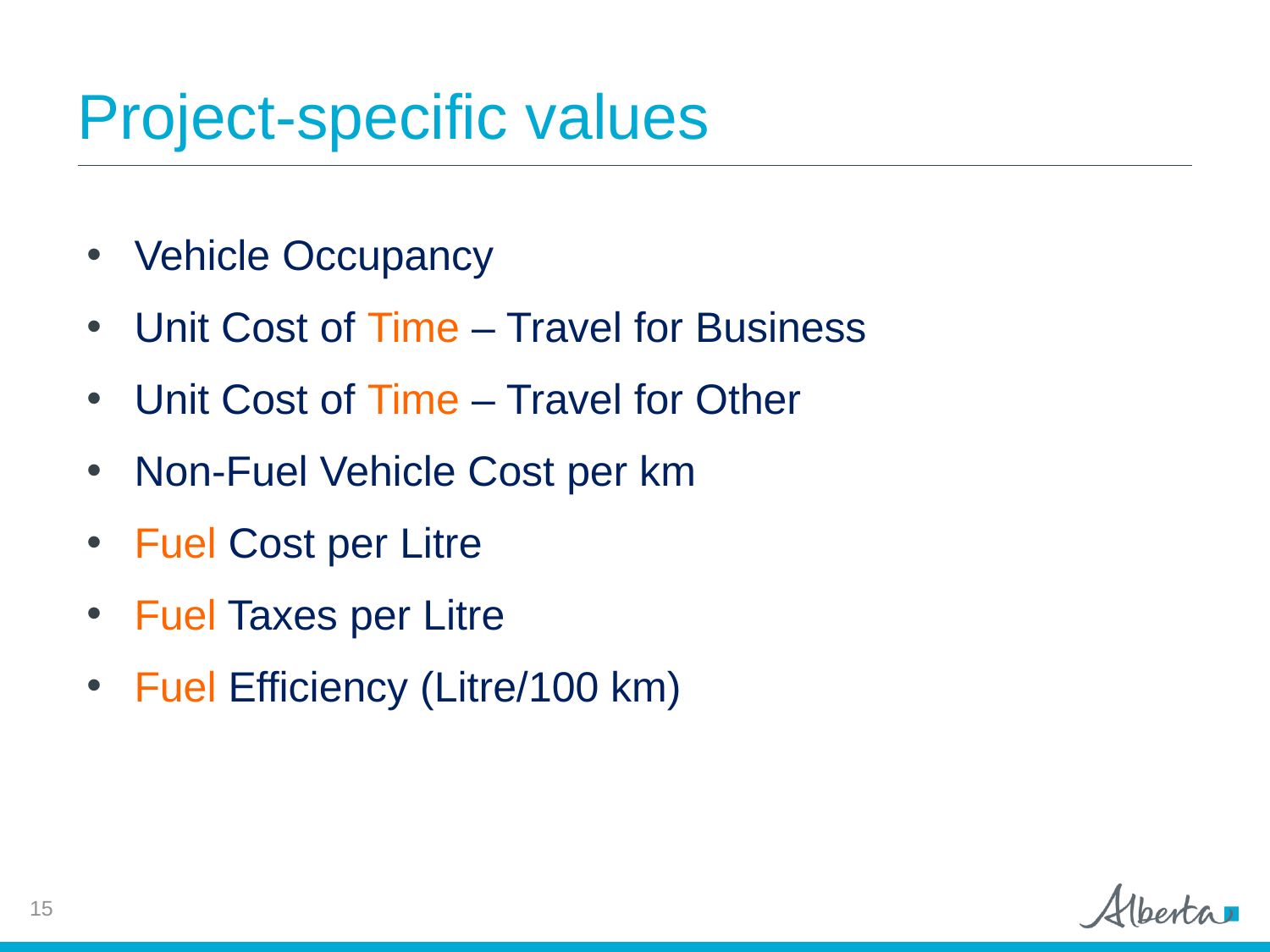

# Project-specific values
Vehicle Occupancy
Unit Cost of Time – Travel for Business
Unit Cost of Time – Travel for Other
Non-Fuel Vehicle Cost per km
Fuel Cost per Litre
Fuel Taxes per Litre
Fuel Efficiency (Litre/100 km)
15